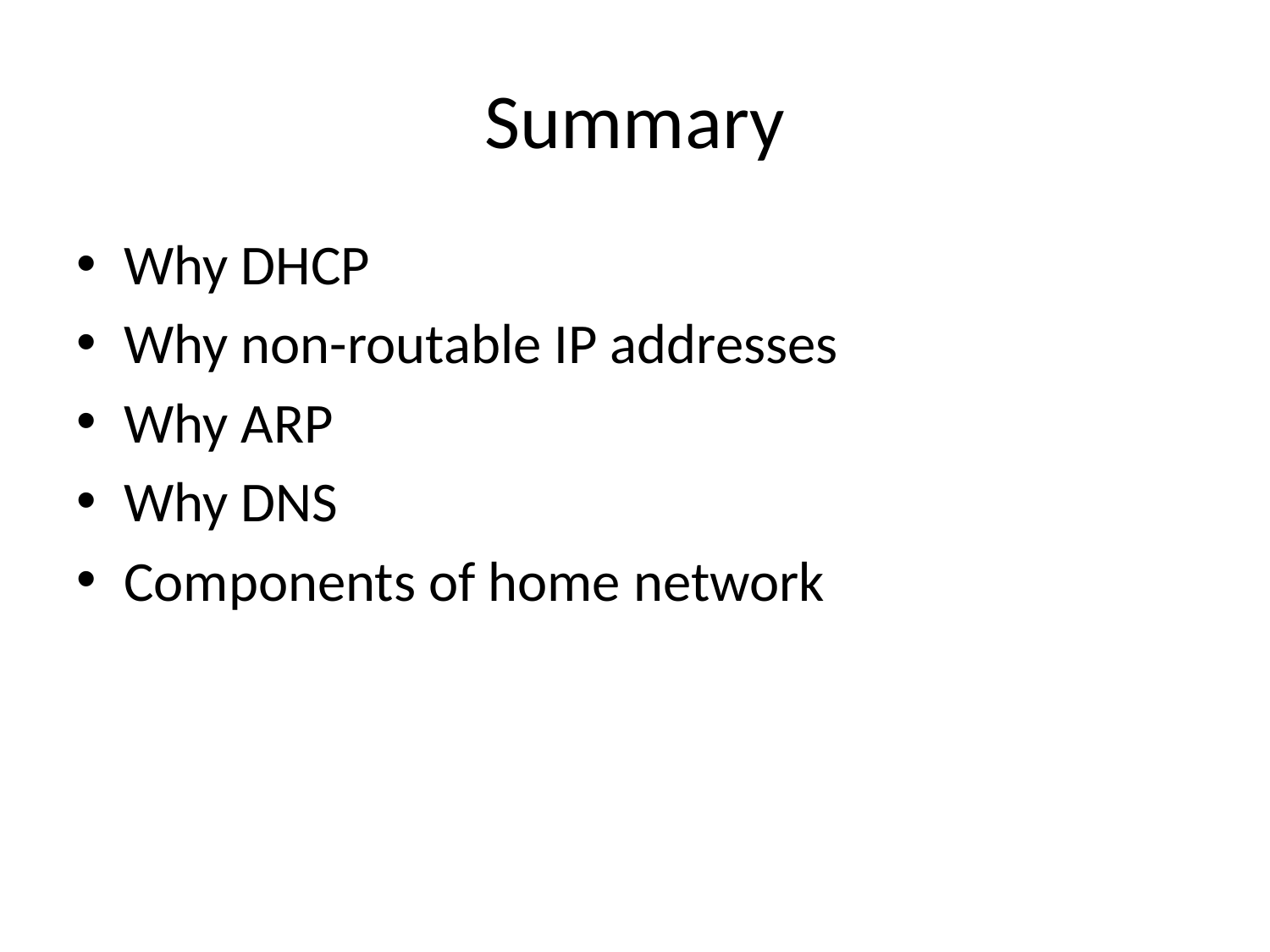

# Summary
Why DHCP
Why non-routable IP addresses
Why ARP
Why DNS
Components of home network